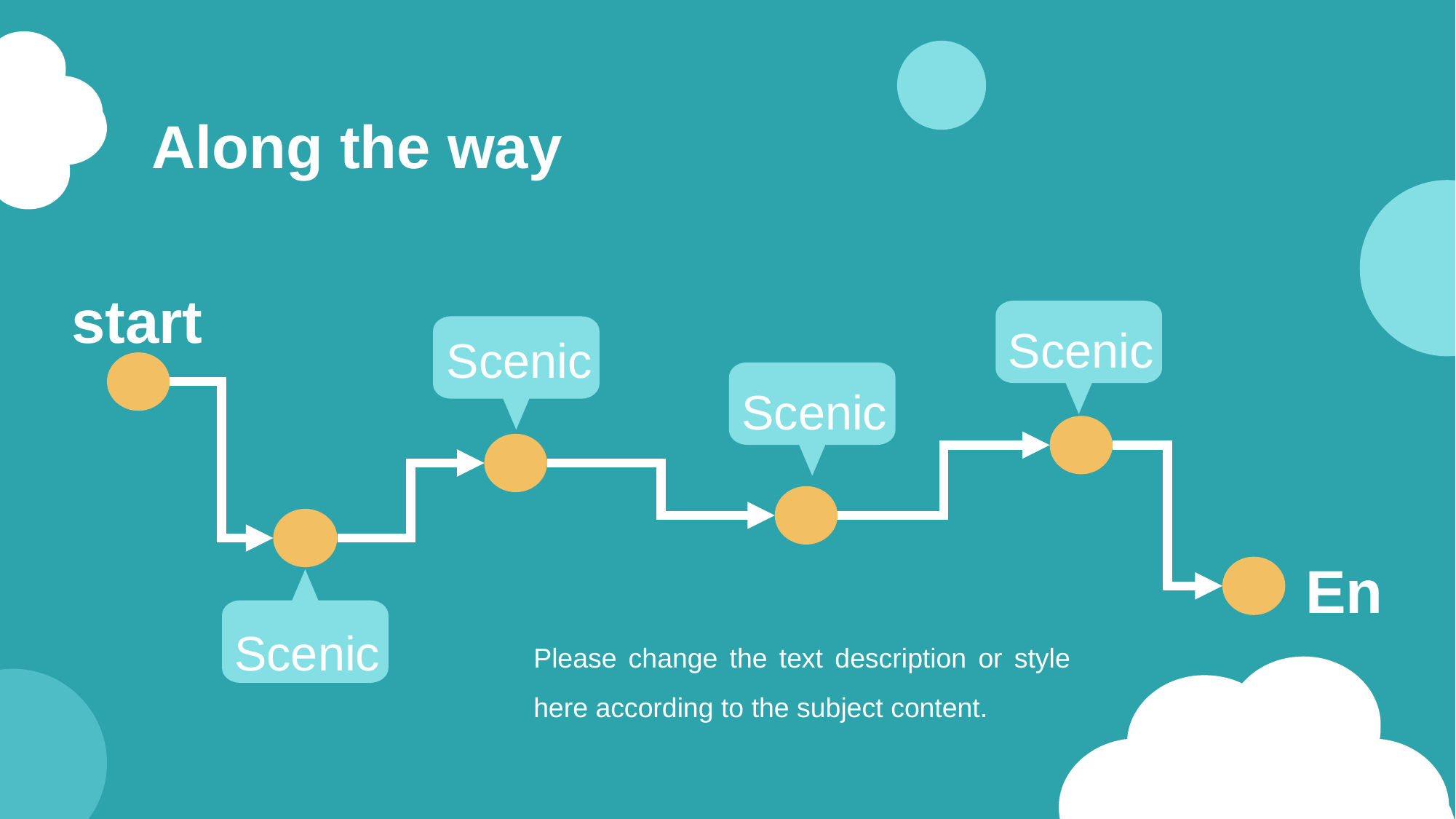

Along the way

start
Scenic
Scenic

Scenic

End

Scenic
Please change the text description or style here according to the subject content.